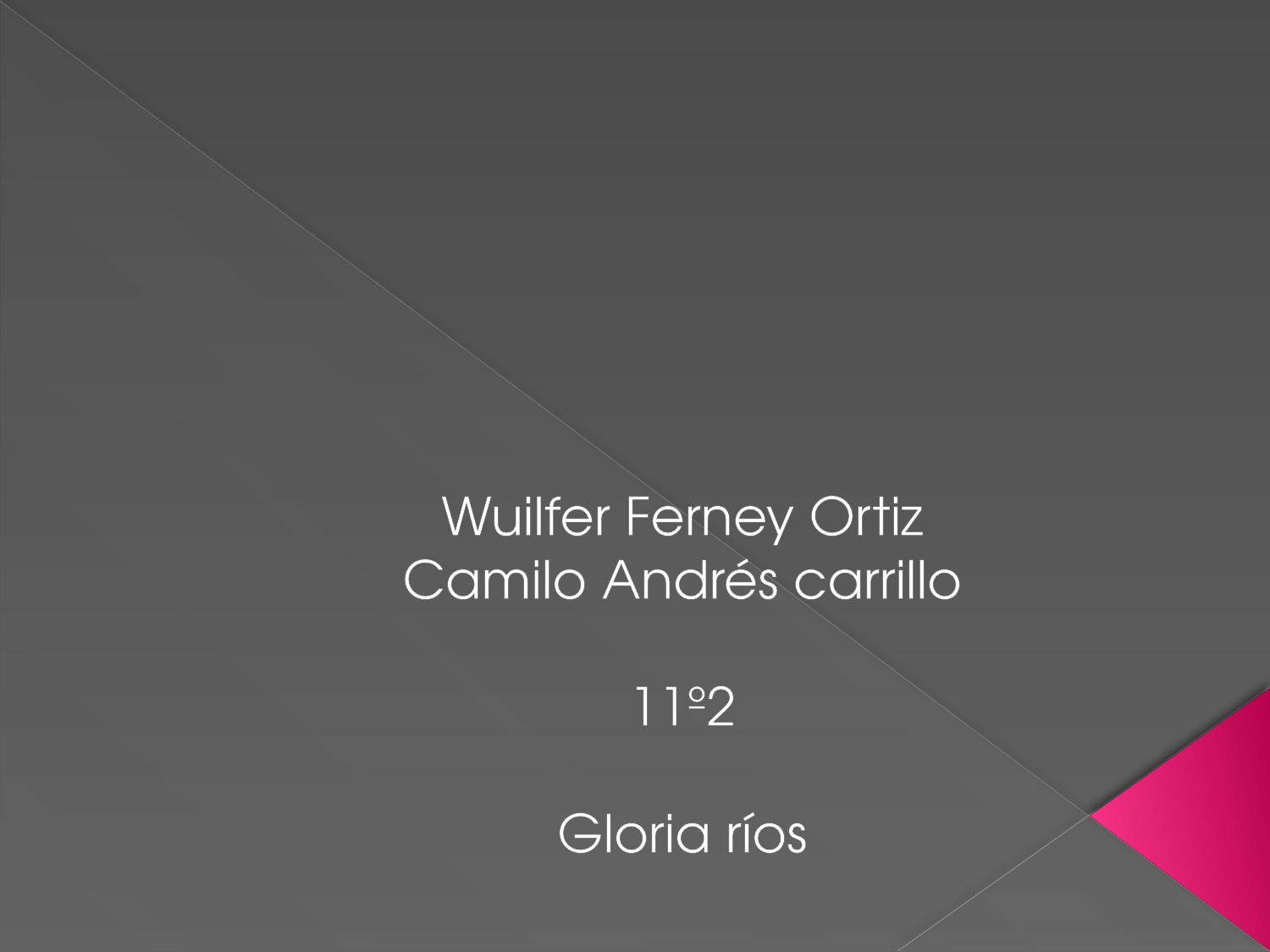

Wuilfer Ferney Ortiz
Camilo Andrés carrillo

11º2

Gloria ríos